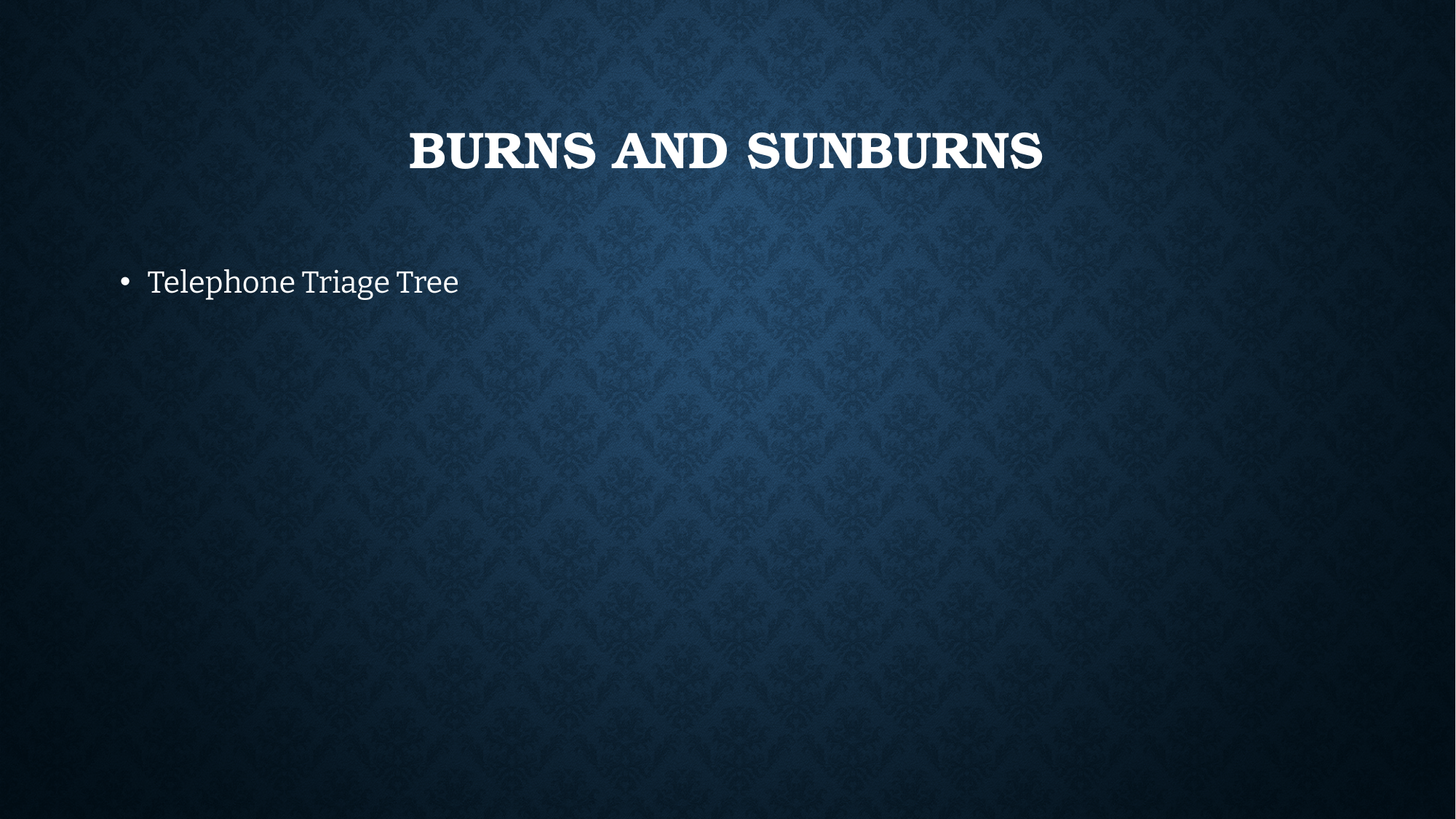

# Burns and Sunburns
Telephone Triage Tree